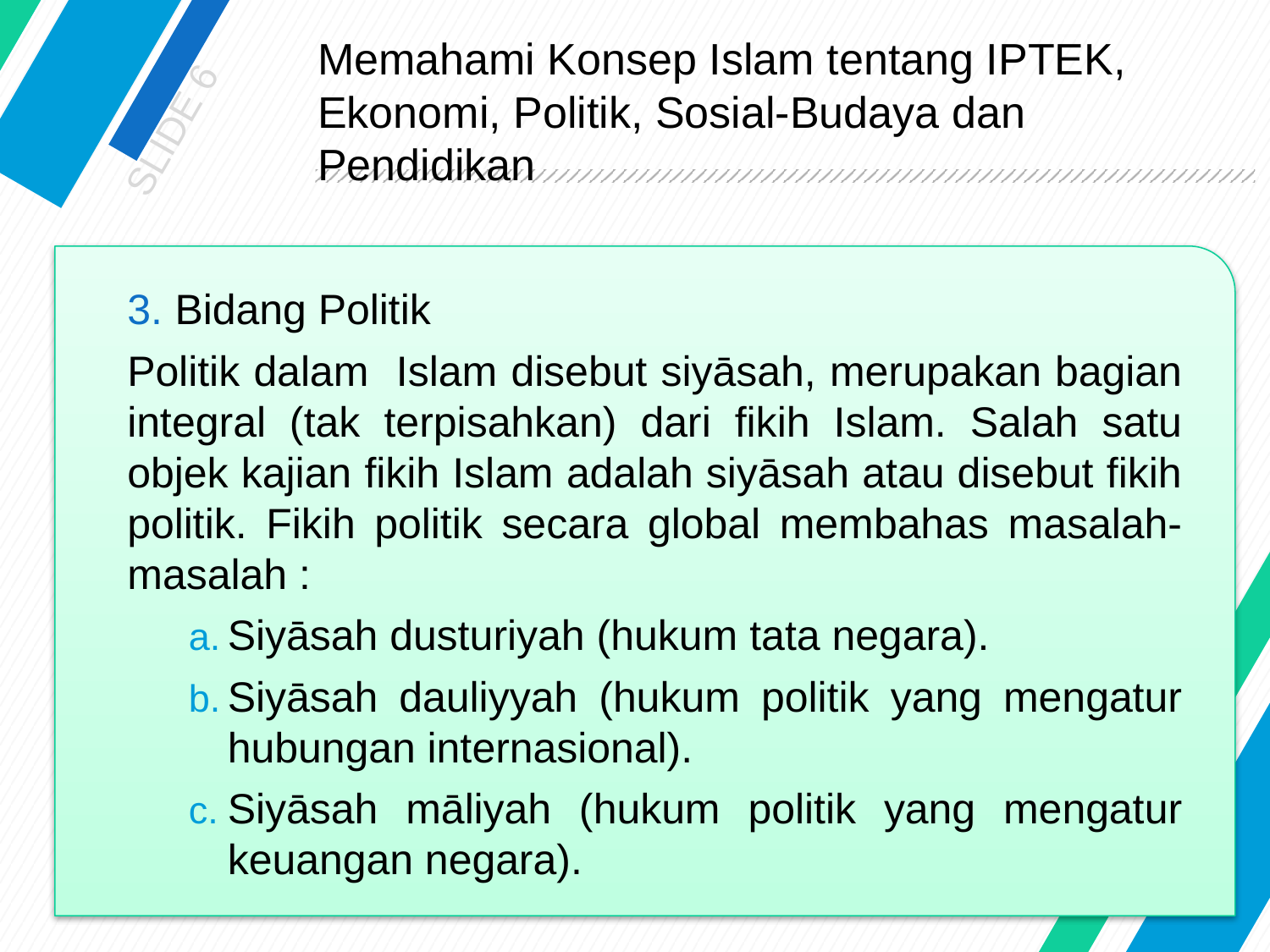

SLIDE 6
# Memahami Konsep Islam tentang IPTEK, Ekonomi, Politik, Sosial-Budaya dan Pendidikan

Bidang Politik
Politik dalam  Islam disebut siyāsah, merupakan bagian integral (tak terpisahkan) dari fikih Islam. Salah satu objek kajian fikih Islam adalah siyāsah atau disebut fikih politik. Fikih politik secara global membahas masalah-masalah :
Siyāsah dusturiyah (hukum tata negara).
Siyāsah dauliyyah (hukum politik yang mengatur hubungan internasional).
Siyāsah māliyah (hukum politik yang mengatur keuangan negara).